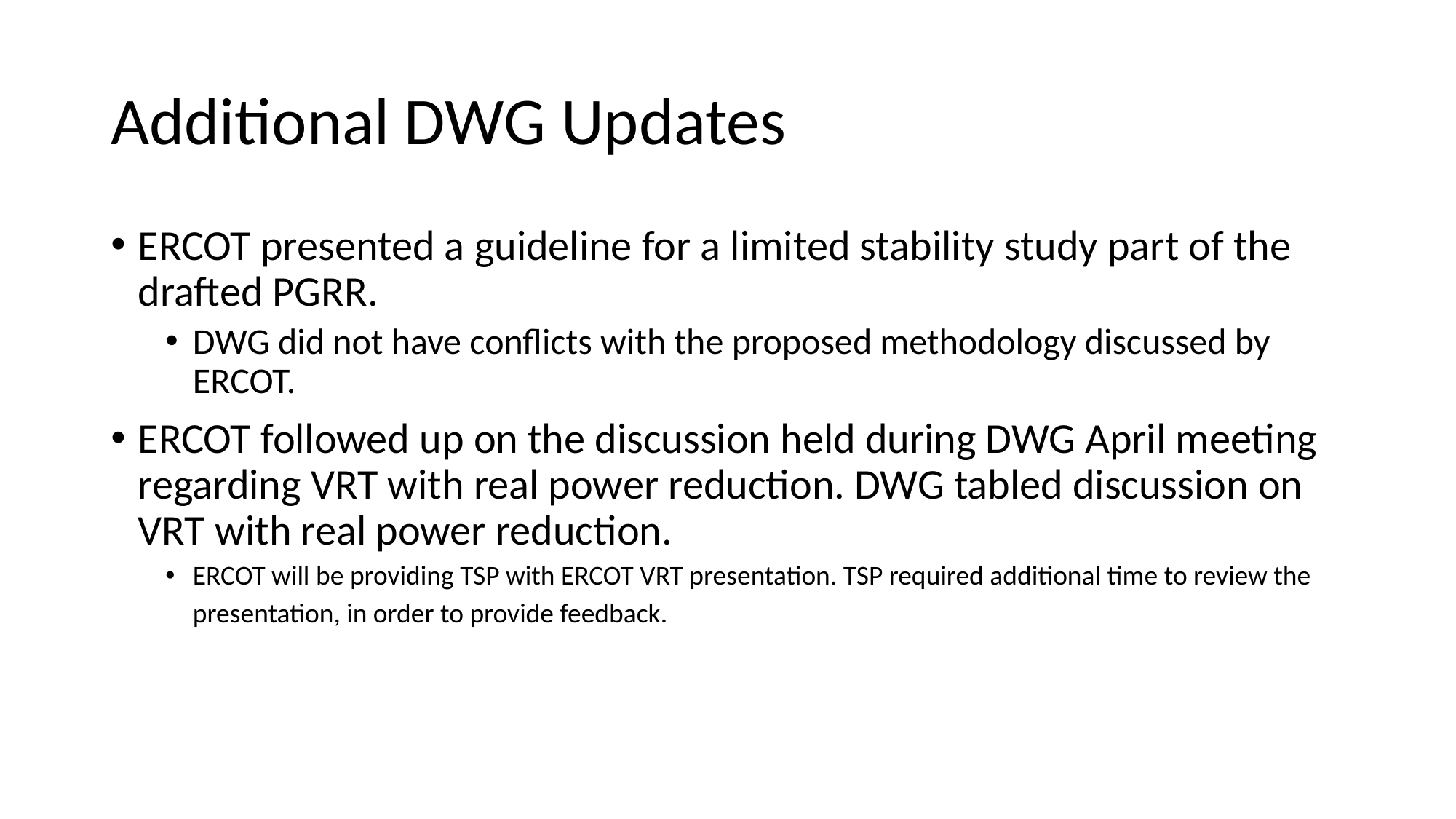

# Additional DWG Updates
ERCOT presented a guideline for a limited stability study part of the drafted PGRR.
DWG did not have conflicts with the proposed methodology discussed by ERCOT.
ERCOT followed up on the discussion held during DWG April meeting regarding VRT with real power reduction. DWG tabled discussion on VRT with real power reduction.
ERCOT will be providing TSP with ERCOT VRT presentation. TSP required additional time to review the presentation, in order to provide feedback.